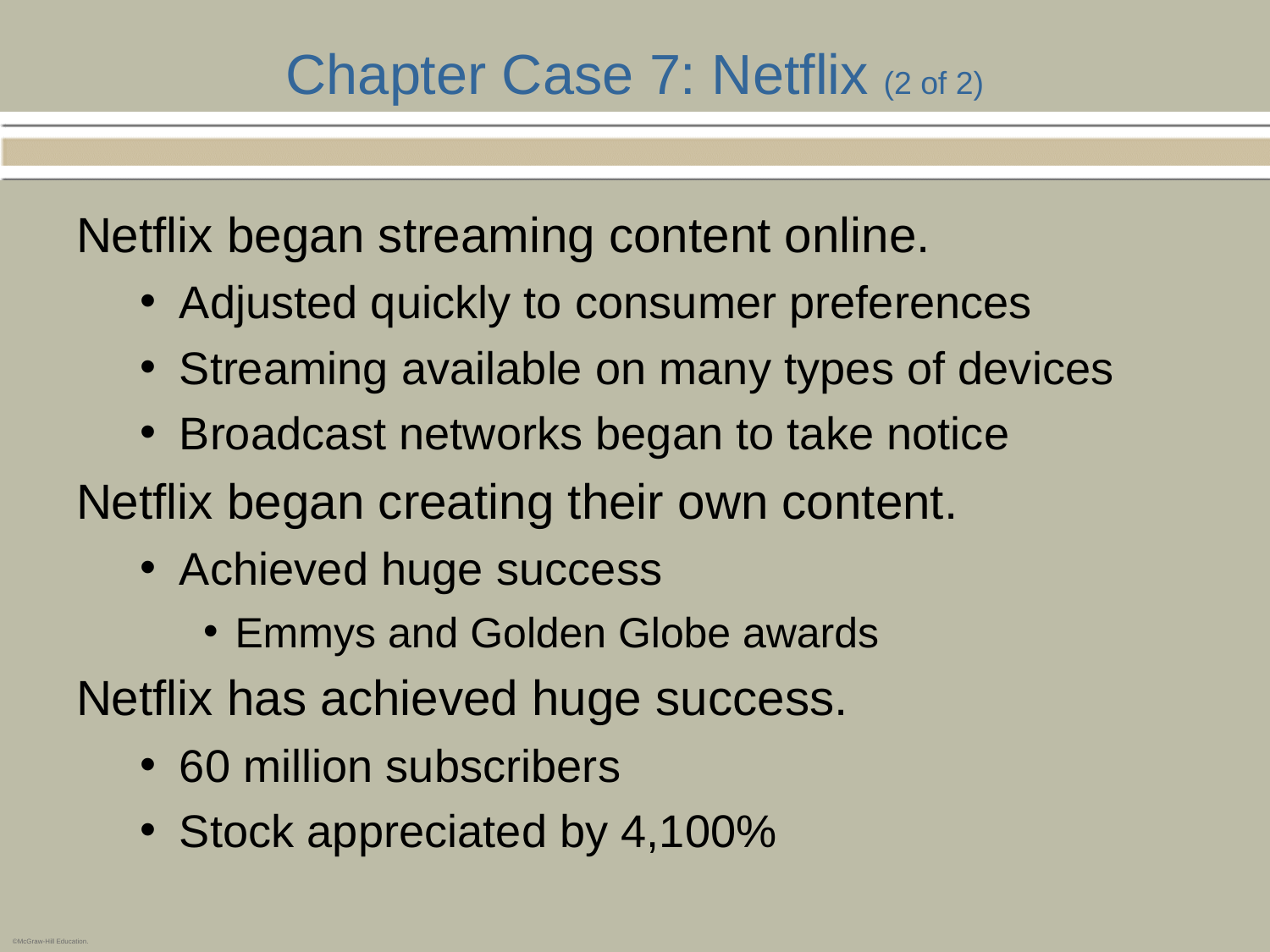

# Chapter Case 7: Netflix (2 of 2)
Netflix began streaming content online.
Adjusted quickly to consumer preferences
Streaming available on many types of devices
Broadcast networks began to take notice
Netflix began creating their own content.
Achieved huge success
Emmys and Golden Globe awards
Netflix has achieved huge success.
60 million subscribers
Stock appreciated by 4,100%